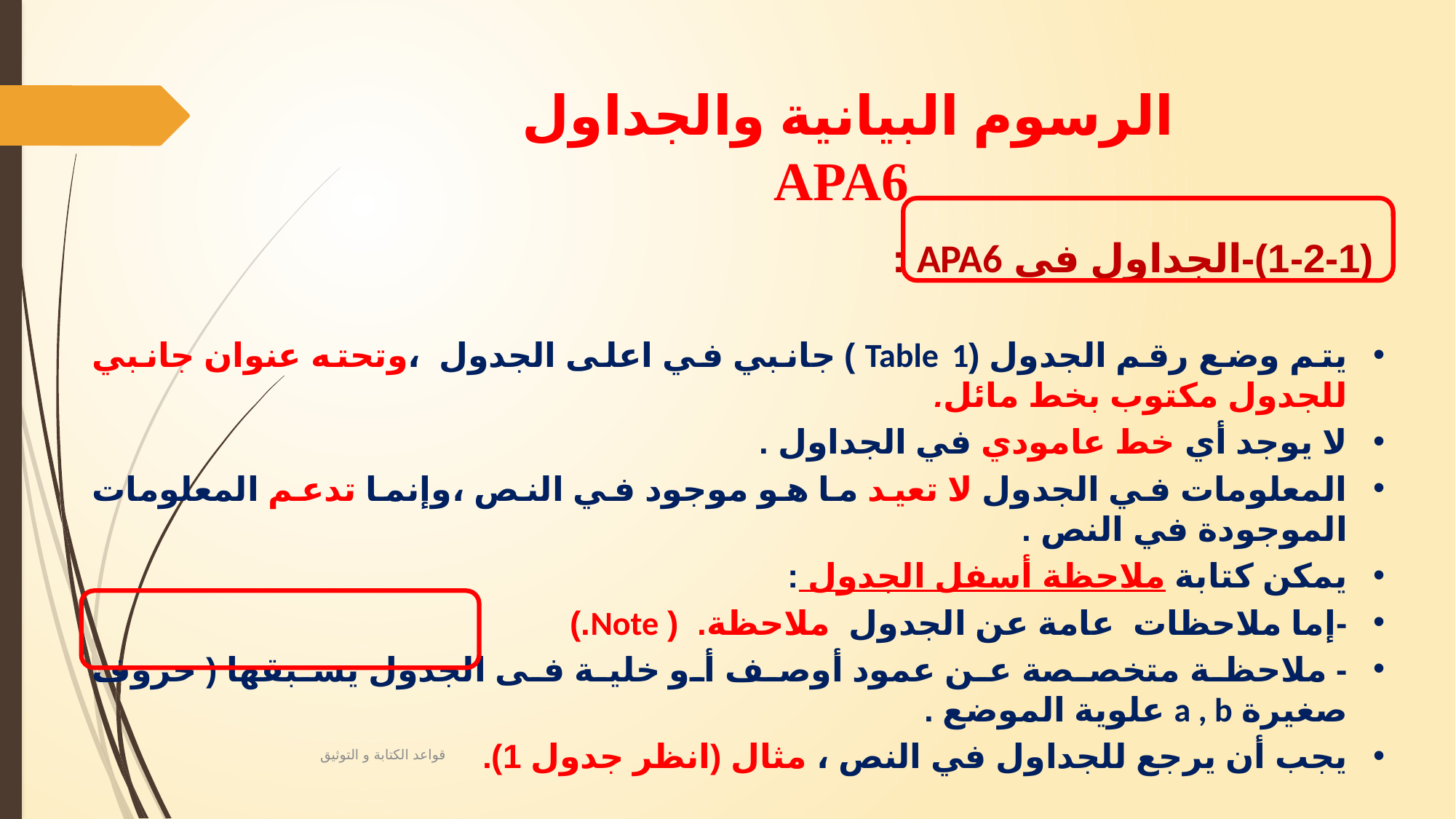

# الرسوم البيانية والجداول APA6

 (1-2-1)-الجداول في APA6 :

يتم وضع رقم الجدول (Table 1 ) جانبي في اعلى الجدول  ،وتحته عنوان جانبي للجدول مكتوب بخط مائل.
لا يوجد أي خط عامودي في الجداول .
المعلومات في الجدول لا تعيد ما هو موجود في النص ،وإنما تدعم المعلومات الموجودة في النص .
يمكن كتابة ملاحظة أسفل الجدول :
-إما ملاحظات  عامة عن الجدول  ملاحظة.  ( Note.)
- ملاحظة متخصصة عن عمود أوصف أو خلية فى الجدول يسبقها ( حروف صغيرة a , b علوية الموضع .
يجب أن يرجع للجداول في النص ، مثال (انظر جدول 1).

قواعد الكتابة و التوثيق